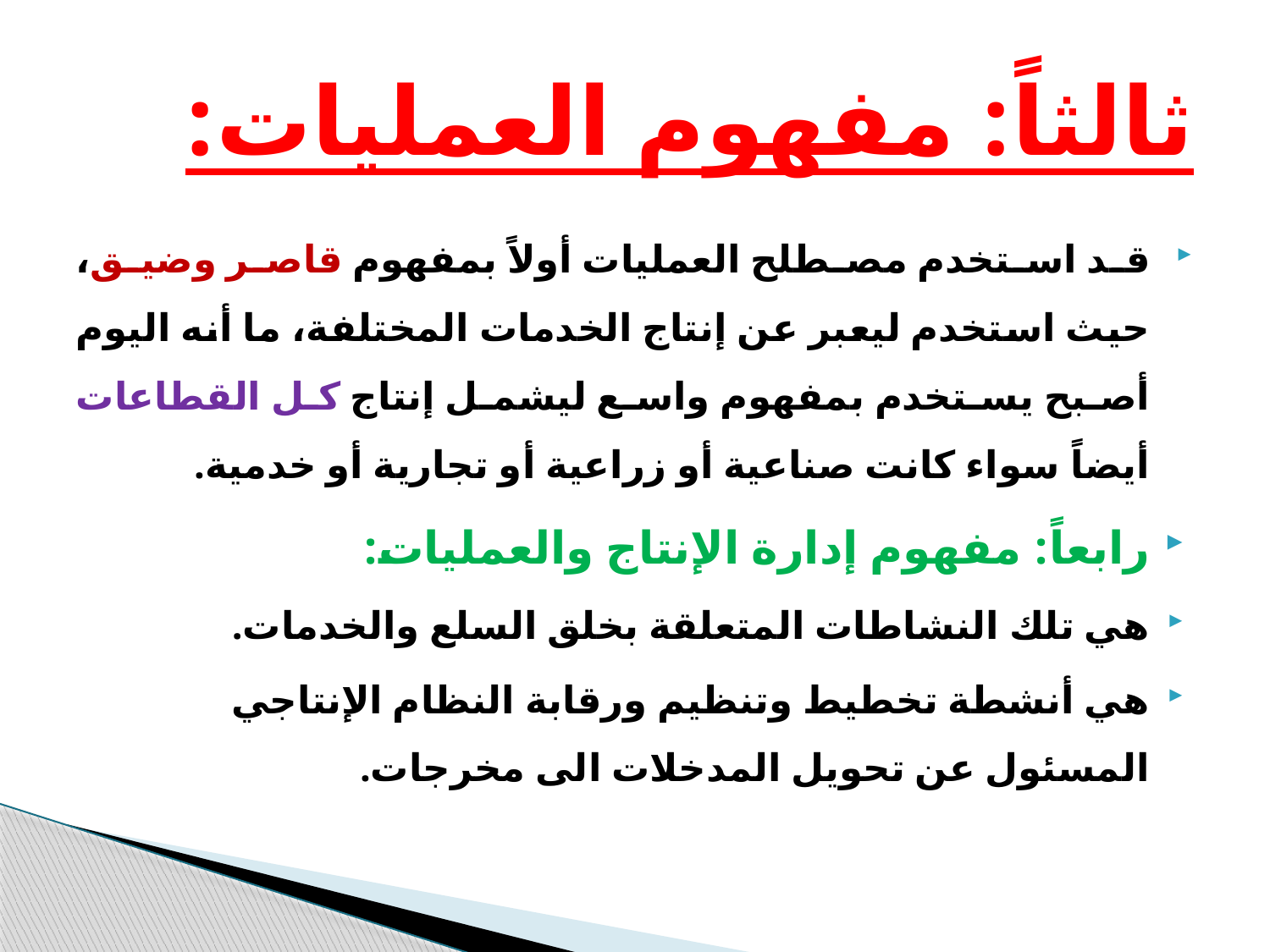

# ثالثاً: مفهوم العمليات:
قد استخدم مصطلح العمليات أولاً بمفهوم قاصر وضيق، حيث استخدم ليعبر عن إنتاج الخدمات المختلفة، ما أنه اليوم أصبح يستخدم بمفهوم واسع ليشمل إنتاج كل القطاعات أيضاً سواء كانت صناعية أو زراعية أو تجارية أو خدمية.
رابعاً: مفهوم إدارة الإنتاج والعمليات:
هي تلك النشاطات المتعلقة بخلق السلع والخدمات.
هي أنشطة تخطيط وتنظيم ورقابة النظام الإنتاجي المسئول عن تحويل المدخلات الى مخرجات.